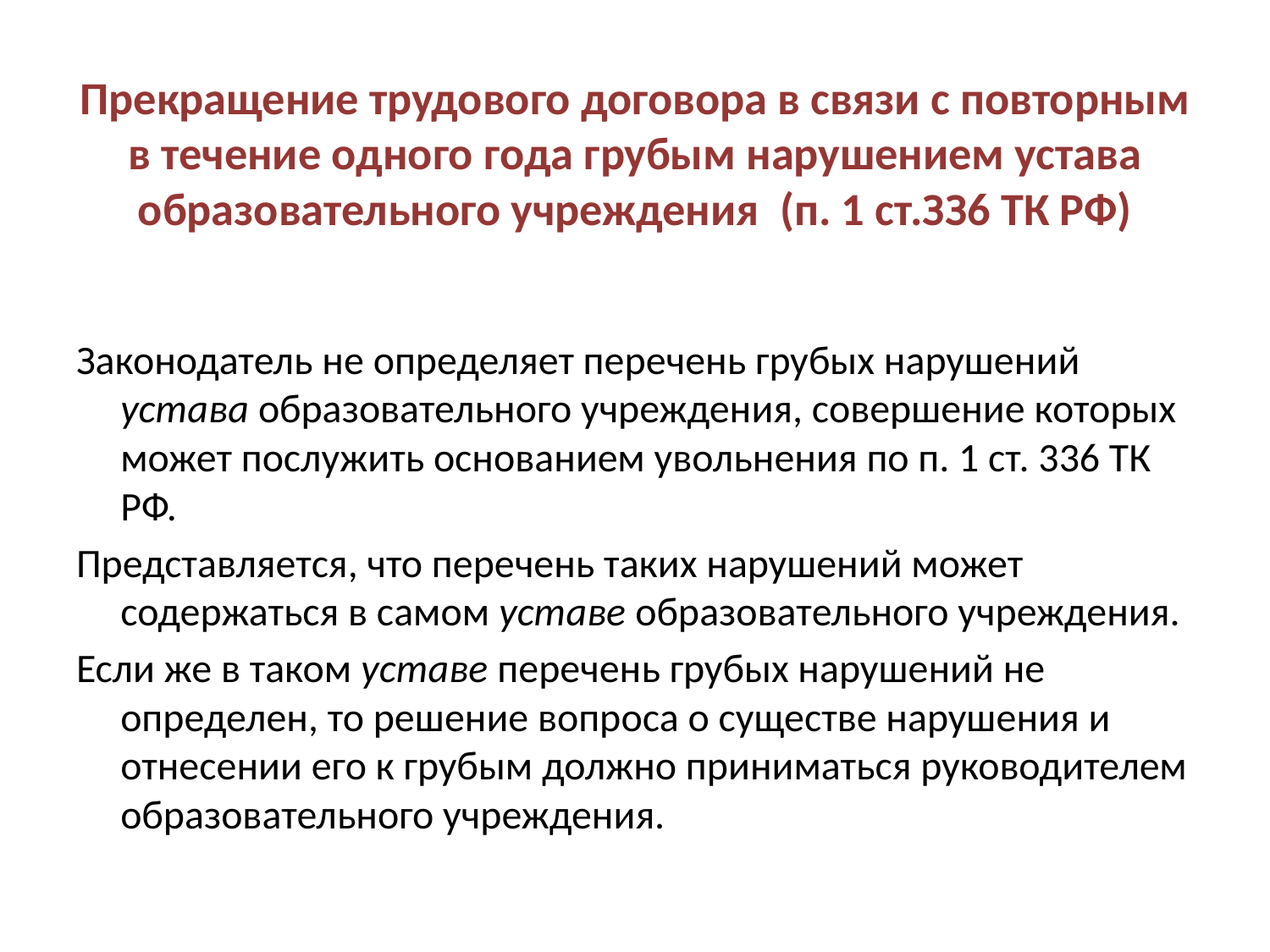

# Прекращение трудового договора в связи с повторным в течение одного года грубым нарушением устава образовательного учреждения  (п. 1 ст.ЗЗ6 ТК РФ)
Законодатель не определяет перечень грубых нарушений устава образовательного учреждения, совершение которых может послужить основанием увольнения по п. 1 ст. 336 ТК РФ.
Представляется, что перечень таких нарушений может содержаться в самом уставе образовательного учреждения.
Если же в таком уставе перечень грубых нарушений не определен, то решение вопроса о существе нарушения и отнесении его к грубым должно приниматься руководителем образовательного учреждения.